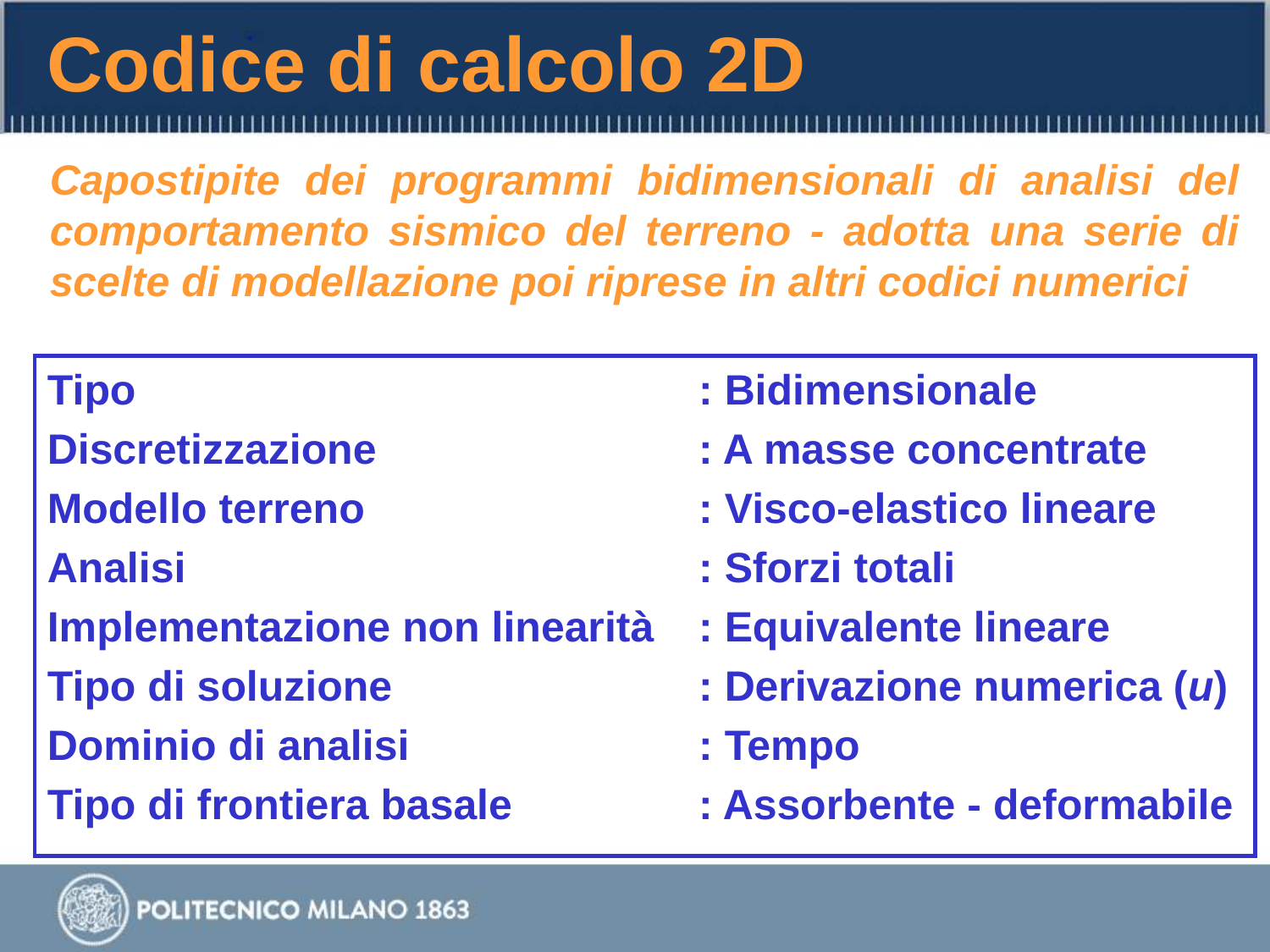

Codice di calcolo 2D
Capostipite dei programmi bidimensionali di analisi del comportamento sismico del terreno - adotta una serie di scelte di modellazione poi riprese in altri codici numerici
Tipo	: Bidimensionale
Discretizzazione	: A masse concentrate
Modello terreno	: Visco-elastico lineare
Analisi	: Sforzi totali
Implementazione non linearità	: Equivalente lineare
Tipo di soluzione	: Derivazione numerica (u)
Dominio di analisi	: Tempo
Tipo di frontiera basale	: Assorbente - deformabile